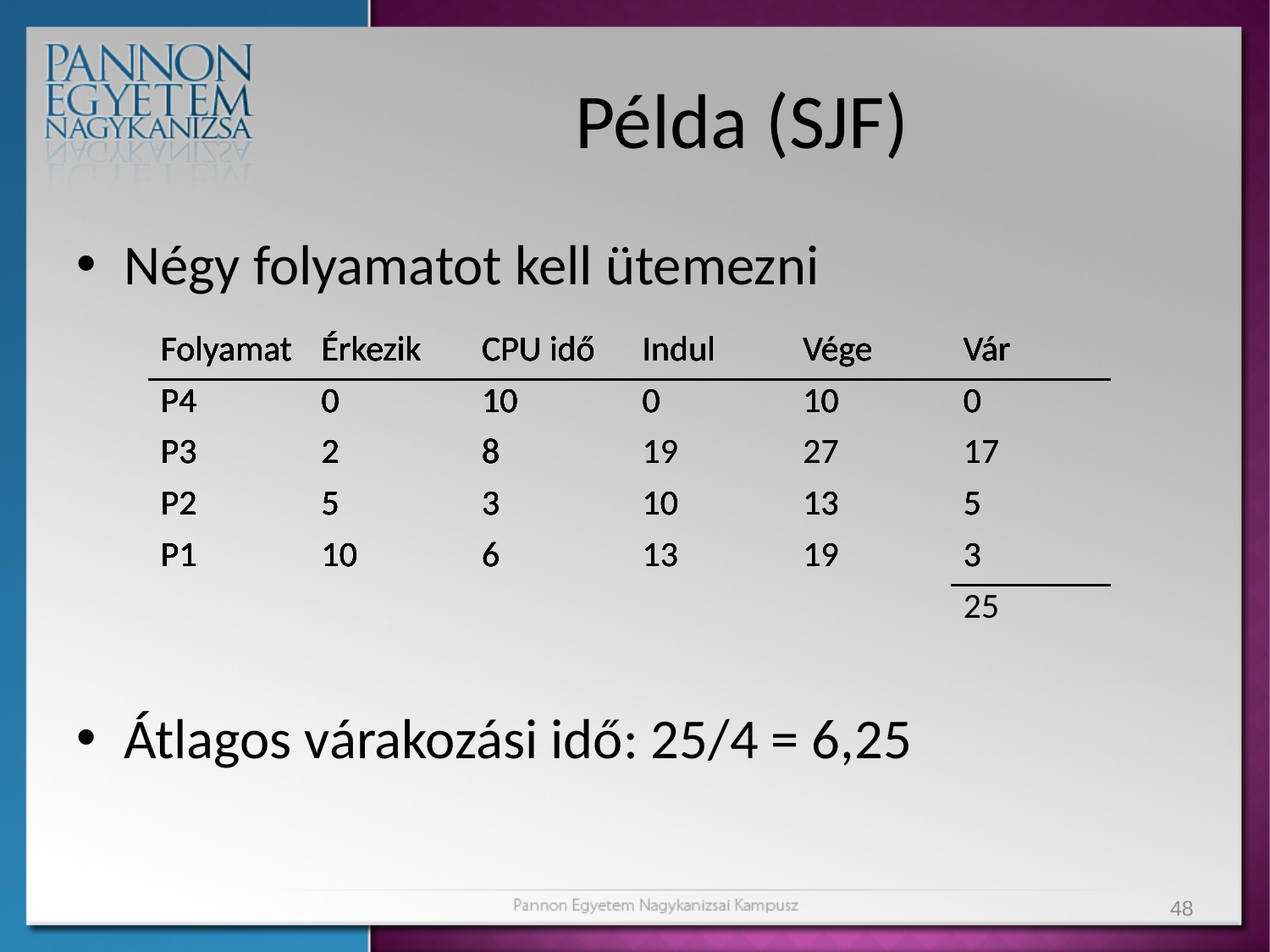

# Példa (SJF)
Négy folyamatot kell ütemezni

Átlagos várakozási idő: 25/4 = 6,25
| Folyamat | Érkezik | CPU idő |
| --- | --- | --- |
| P4 | 0 | 10 |
| P3 | 2 | 8 |
| P2 | 5 | 3 |
| P1 | 10 | 6 |
| Folyamat | Érkezik | CPU idő | Indul | Vége | Vár |
| --- | --- | --- | --- | --- | --- |
| P4 | 0 | 10 |  |  |  |
| P3 | 2 | 8 |  |  |  |
| P2 | 5 | 3 |  |  |  |
| P1 | 10 | 6 |  |  |  |
| Folyamat | Érkezik | CPU idő | Indul | Vége | Vár |
| --- | --- | --- | --- | --- | --- |
| P4 | 0 | 10 | 0 | 10 | 0 |
| P3 | 2 | 8 |  |  |  |
| P2 | 5 | 3 |  |  |  |
| P1 | 10 | 6 |  |  |  |
| Folyamat | Érkezik | CPU idő | Indul | Vége | Vár |
| --- | --- | --- | --- | --- | --- |
| P4 | 0 | 10 | 0 | 10 | 0 |
| P3 | 2 | 8 |  |  |  |
| P2 | 5 | 3 | 10 | 13 | 5 |
| P1 | 10 | 6 |  |  |  |
| Folyamat | Érkezik | CPU idő | Indul | Vége | Vár |
| --- | --- | --- | --- | --- | --- |
| P4 | 0 | 10 | 0 | 10 | 0 |
| P3 | 2 | 8 |  |  |  |
| P2 | 5 | 3 | 10 | 13 | 5 |
| P1 | 10 | 6 | 13 | 19 | 3 |
| Folyamat | Érkezik | CPU idő | Indul | Vége | Vár |
| --- | --- | --- | --- | --- | --- |
| P4 | 0 | 10 | 0 | 10 | 0 |
| P3 | 2 | 8 | 19 | 27 | 17 |
| P2 | 5 | 3 | 10 | 13 | 5 |
| P1 | 10 | 6 | 13 | 19 | 3 |
| Folyamat | Érkezik | CPU idő | Indul | Vége | Vár |
| --- | --- | --- | --- | --- | --- |
| P4 | 0 | 10 | 0 | 10 | 0 |
| P3 | 2 | 8 | 19 | 27 | 17 |
| P2 | 5 | 3 | 10 | 13 | 5 |
| P1 | 10 | 6 | 13 | 19 | 3 |
|  |  |  |  |  | 25 |
48